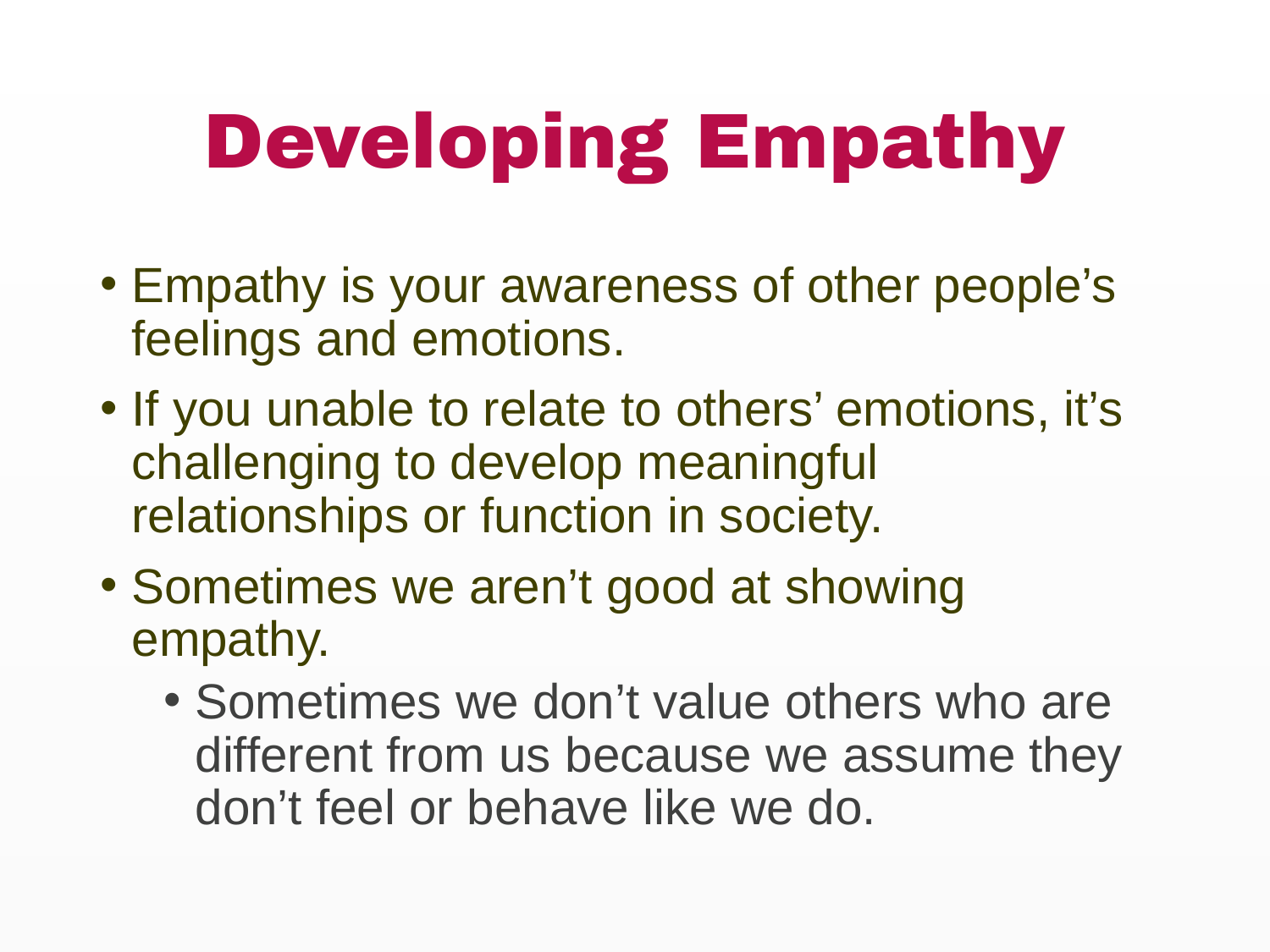

# Developing Empathy
Empathy is your awareness of other people’s feelings and emotions.
If you unable to relate to others’ emotions, it’s challenging to develop meaningful relationships or function in society.
Sometimes we aren’t good at showing empathy.
Sometimes we don’t value others who are different from us because we assume they don’t feel or behave like we do.